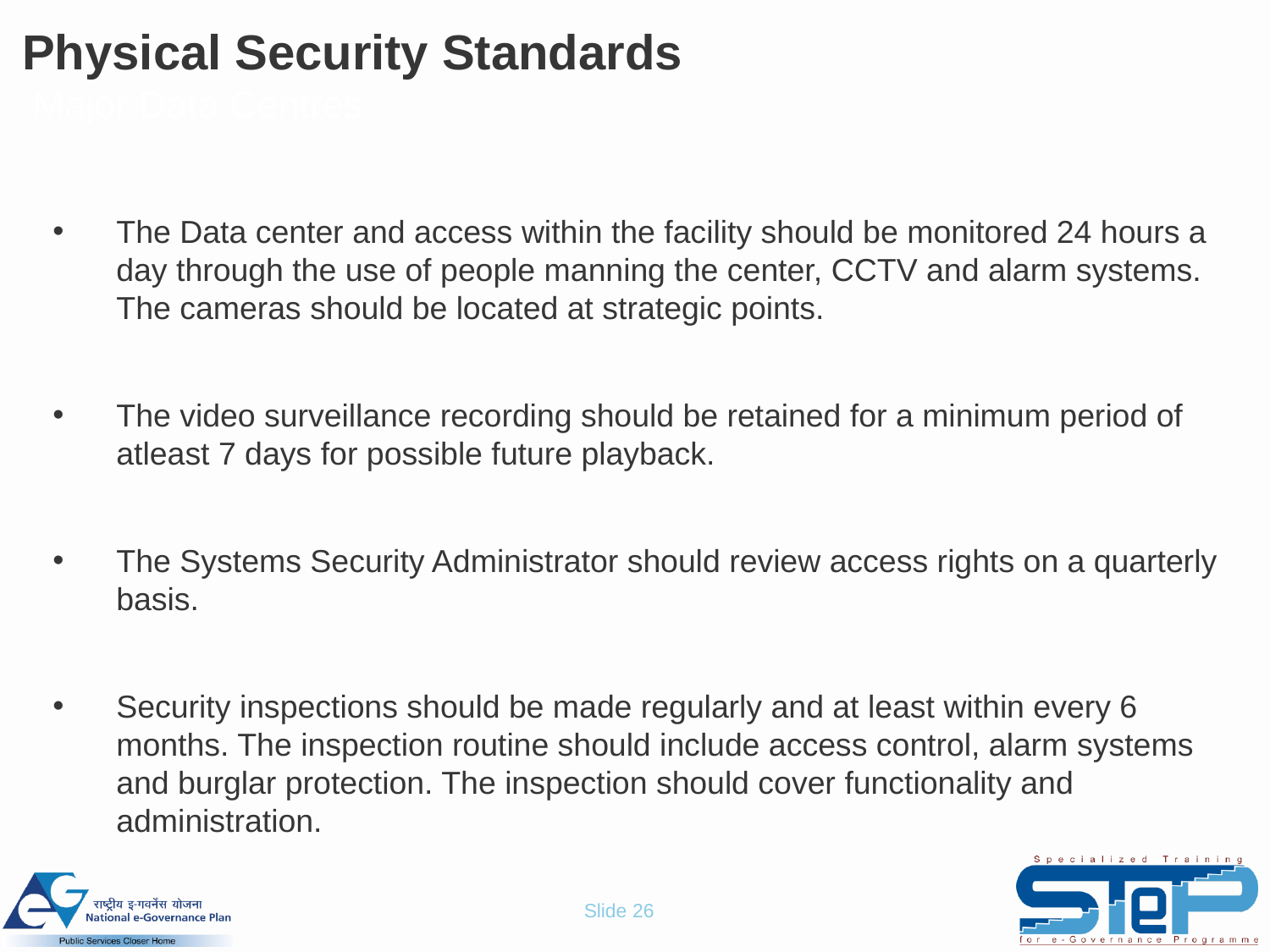

# Physical Security Standards Major Data Centres
The Data center and access within the facility should be monitored 24 hours a day through the use of people manning the center, CCTV and alarm systems. The cameras should be located at strategic points.

The video surveillance recording should be retained for a minimum period of atleast 7 days for possible future playback.

The Systems Security Administrator should review access rights on a quarterly basis.

Security inspections should be made regularly and at least within every 6 months. The inspection routine should include access control, alarm systems and burglar protection. The inspection should cover functionality and administration.